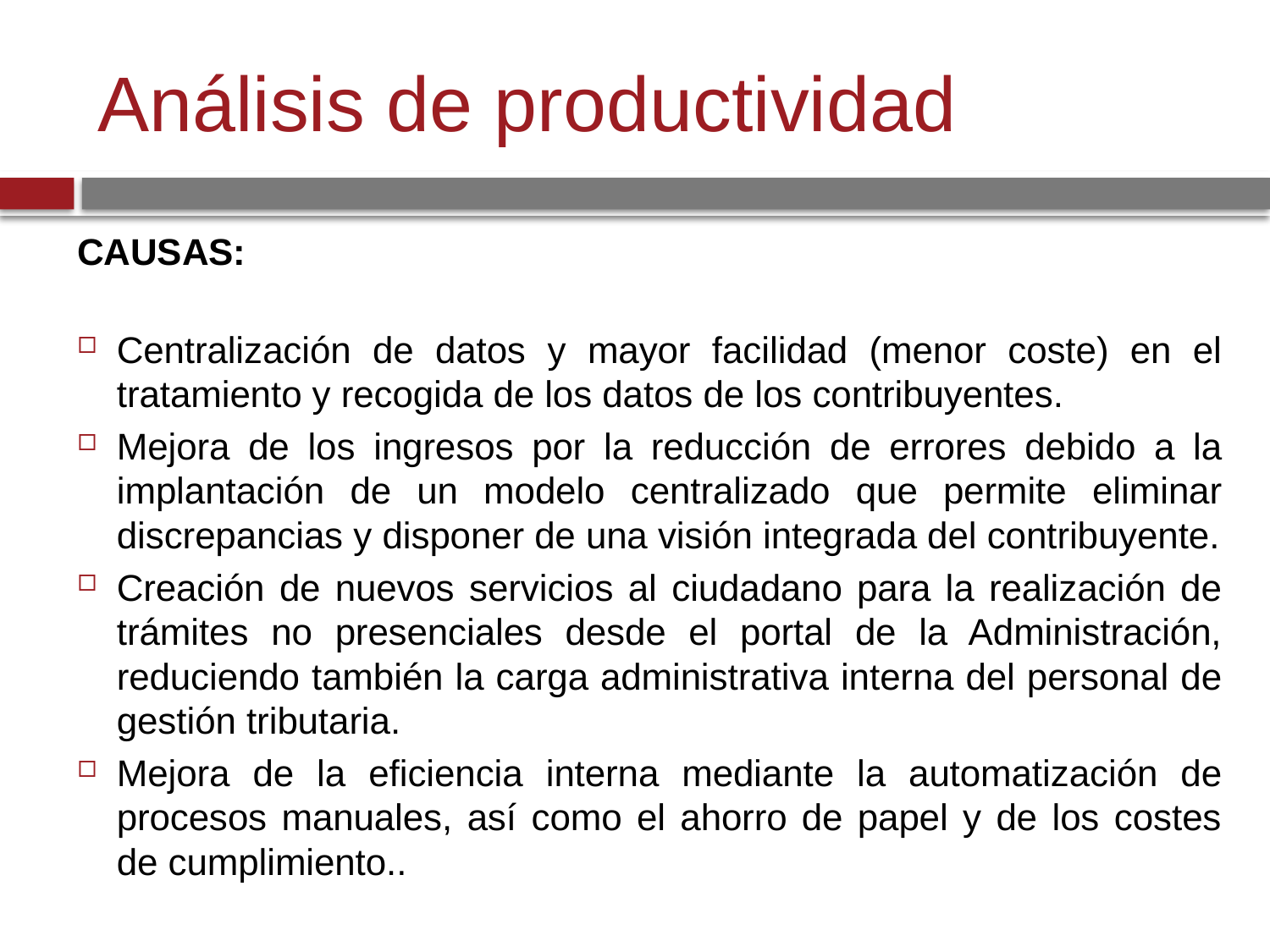

# Análisis de productividad
CAUSAS:

Centralización de datos y mayor facilidad (menor coste) en el tratamiento y recogida de los datos de los contribuyentes.
Mejora de los ingresos por la reducción de errores debido a la implantación de un modelo centralizado que permite eliminar discrepancias y disponer de una visión integrada del contribuyente.
Creación de nuevos servicios al ciudadano para la realización de trámites no presenciales desde el portal de la Administración, reduciendo también la carga administrativa interna del personal de gestión tributaria.
Mejora de la eficiencia interna mediante la automatización de procesos manuales, así como el ahorro de papel y de los costes de cumplimiento..